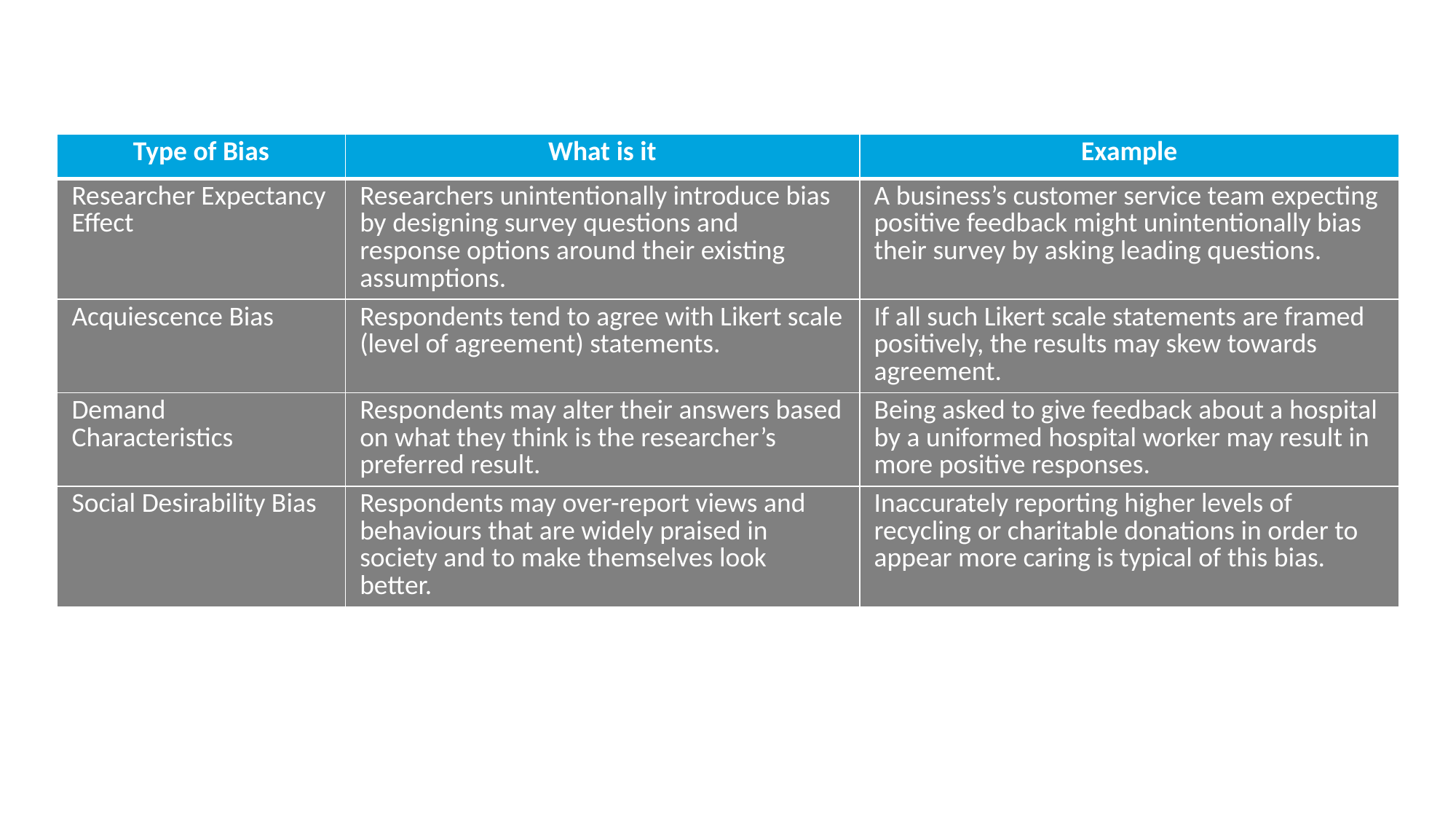

| Type of Bias | What is it | Example |
| --- | --- | --- |
| Researcher Expectancy Effect | Researchers unintentionally introduce bias by designing survey questions and response options around their existing assumptions. | A business’s customer service team expecting positive feedback might unintentionally bias their survey by asking leading questions. |
| Acquiescence Bias | Respondents tend to agree with Likert scale (level of agreement) statements. | If all such Likert scale statements are framed positively, the results may skew towards agreement. |
| Demand Characteristics | Respondents may alter their answers based on what they think is the researcher’s preferred result. | Being asked to give feedback about a hospital by a uniformed hospital worker may result in more positive responses. |
| Social Desirability Bias | Respondents may over-report views and behaviours that are widely praised in society and to make themselves look better. | Inaccurately reporting higher levels of recycling or charitable donations in order to appear more caring is typical of this bias. |